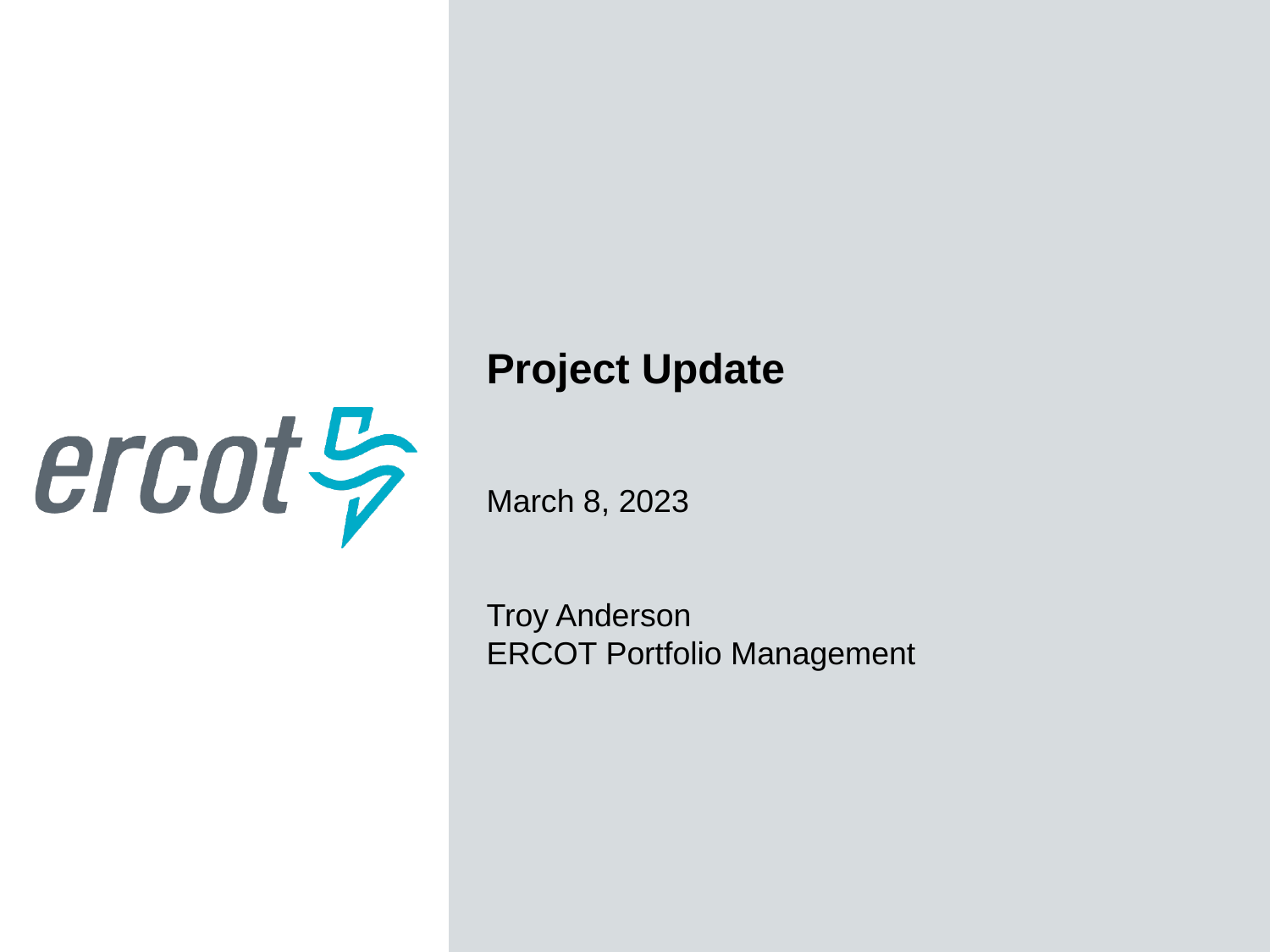

Project Update

March 8, 2023

Troy Anderson
ERCOT Portfolio Management